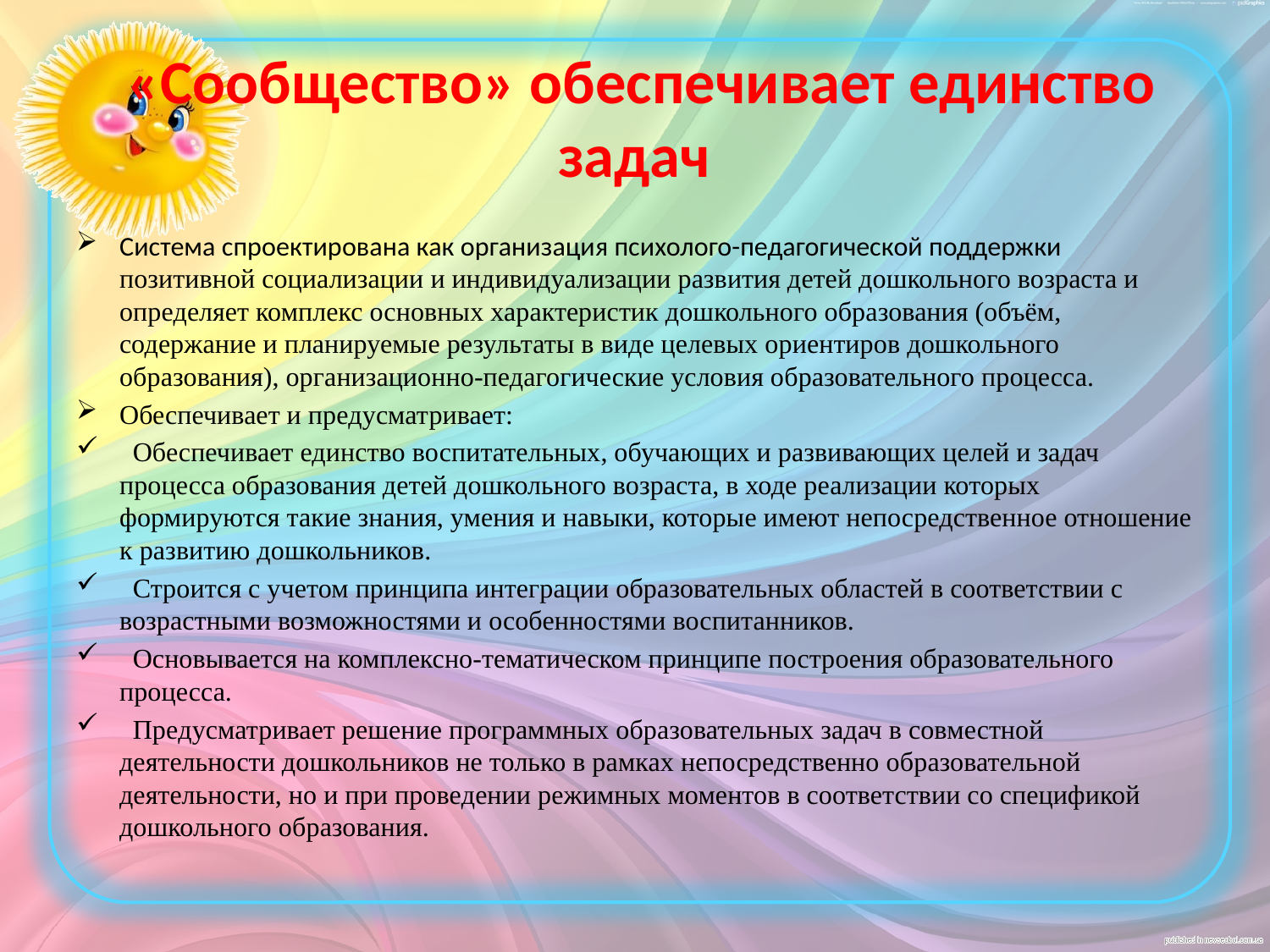

# «Сообщество» обеспечивает единство задач
Система спроектирована как организация психолого-педагогической поддержки позитивной социализации и индивидуализации развития детей дошкольного возраста и определяет комплекс основных характеристик дошкольного образования (объём, содержание и планируемые результаты в виде целевых ориентиров дошкольного образования), организационно-педагогические условия образовательного процесса.
Обеспечивает и предусматривает:
  Обеспечивает единство воспитательных, обучающих и развивающих целей и задач процесса образования детей дошкольного возраста, в ходе реализации которых формируются такие знания, умения и навыки, которые имеют непосредственное отношение к развитию дошкольников.
  Строится с учетом принципа интеграции образовательных областей в соответствии с возрастными возможностями и особенностями воспитанников.
  Основывается на комплексно-тематическом принципе построения образовательного процесса.
  Предусматривает решение программных образовательных задач в совместной деятельности дошкольников не только в рамках непосредственно образовательной деятельности, но и при проведении режимных моментов в соответствии со спецификой дошкольного образования.